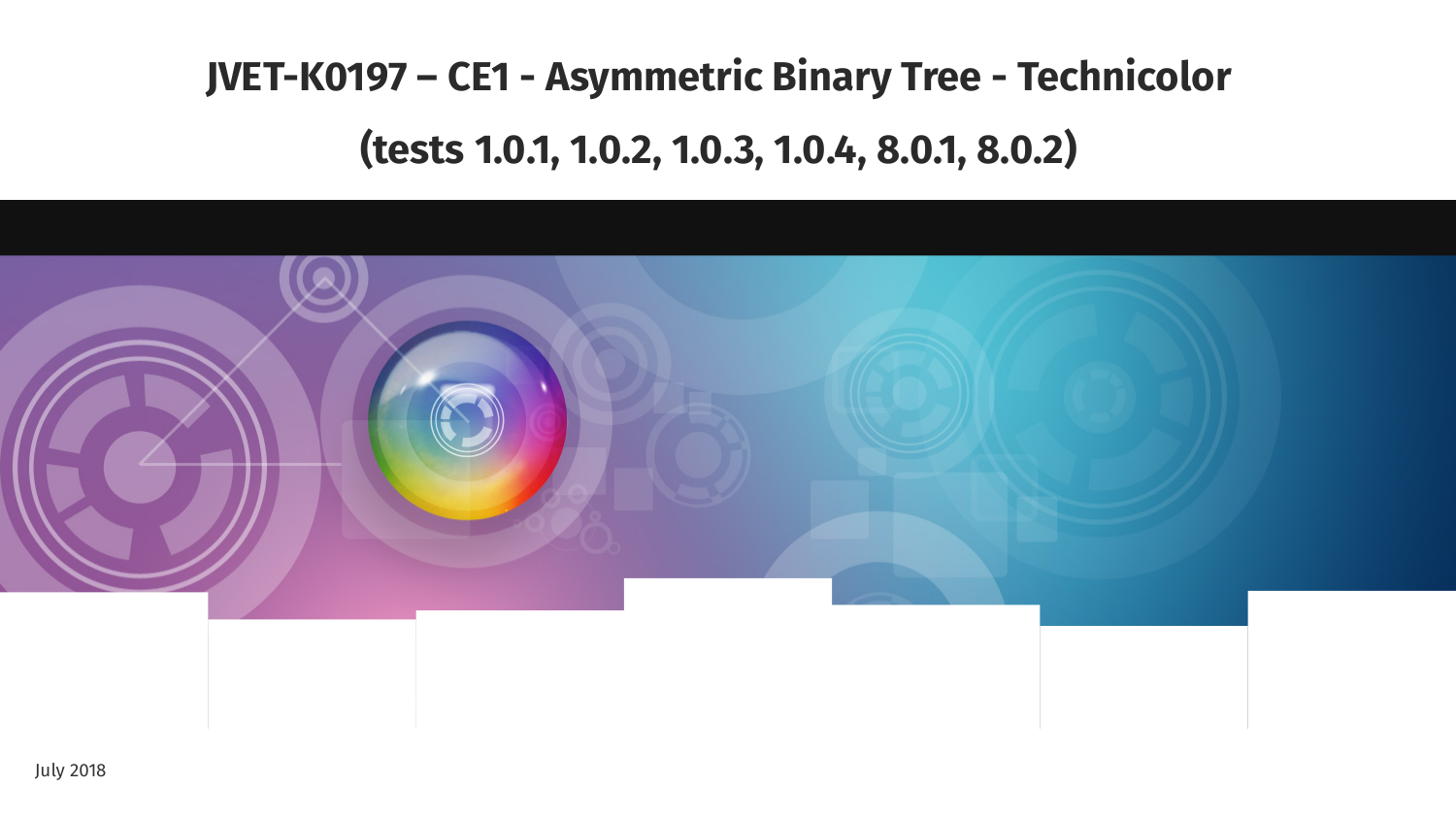

# JVET-K0197 – CE1 - Asymmetric Binary Tree - Technicolor (tests 1.0.1, 1.0.2, 1.0.3, 1.0.4, 8.0.1, 8.0.2)
July 2018